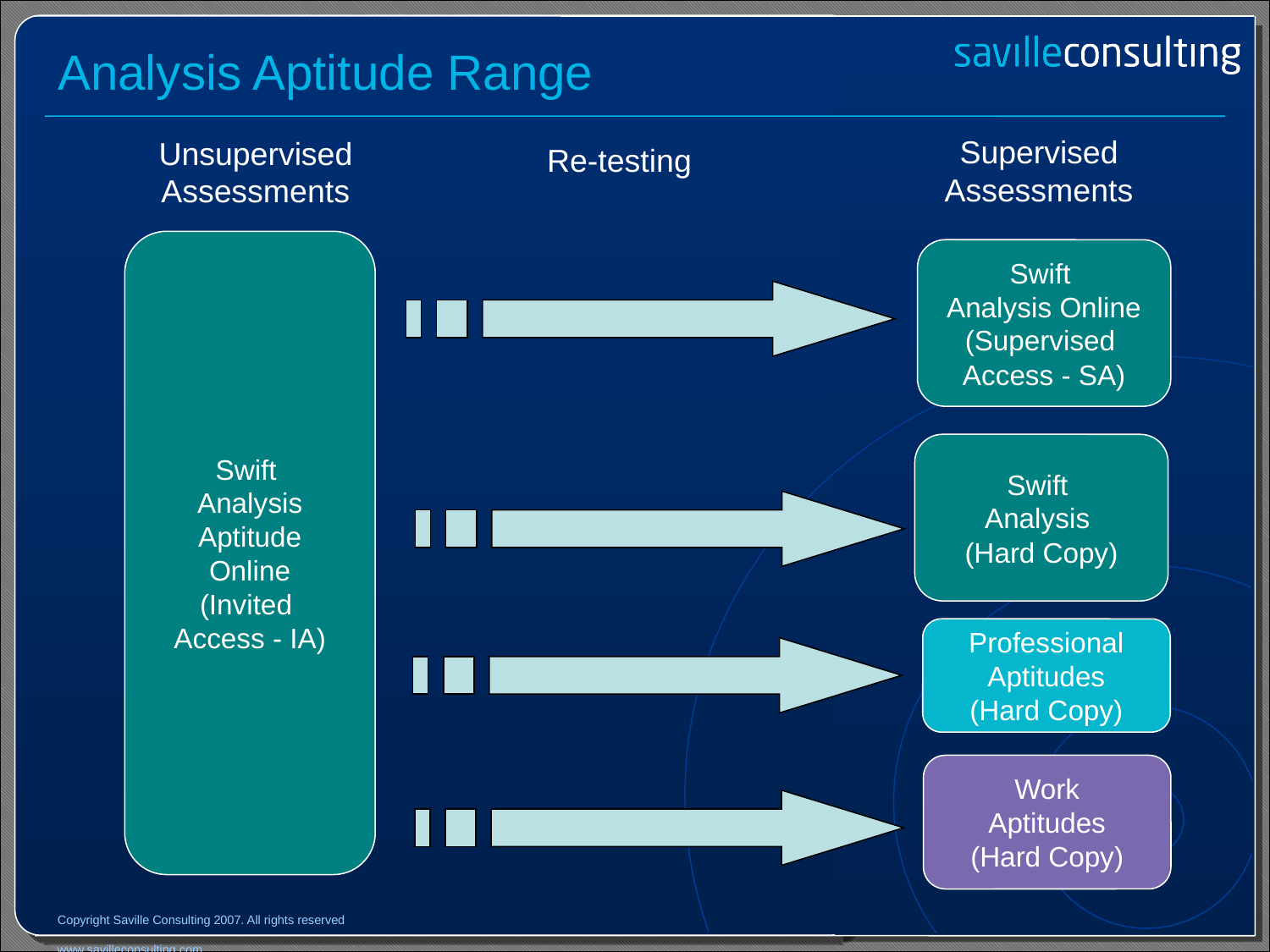

Analysis Aptitude Range

Supervised Assessments
Unsupervised Assessments
Re-testing
Swift
Analysis
Aptitude
Online
(Invited
Access - IA)
Swift
Analysis Online
(Supervised
Access - SA)

Swift
Analysis
(Hard Copy)

Professional
Aptitudes
(Hard Copy)

Work
Aptitudes
(Hard Copy)